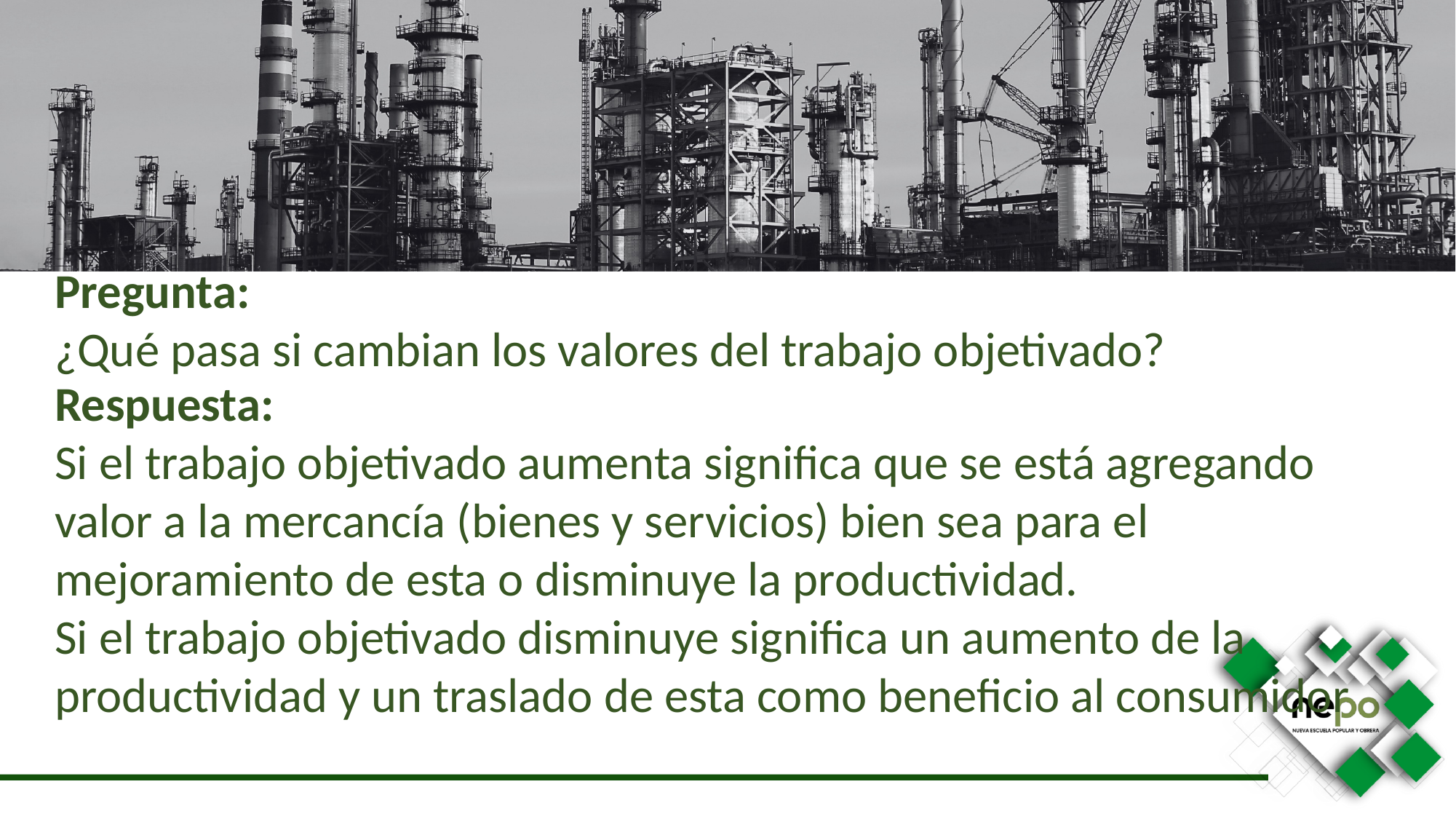

Pregunta:
¿Qué pasa si cambian los valores del trabajo objetivado?
Respuesta:
Si el trabajo objetivado aumenta significa que se está agregando valor a la mercancía (bienes y servicios) bien sea para el mejoramiento de esta o disminuye la productividad.
Si el trabajo objetivado disminuye significa un aumento de la productividad y un traslado de esta como beneficio al consumidor